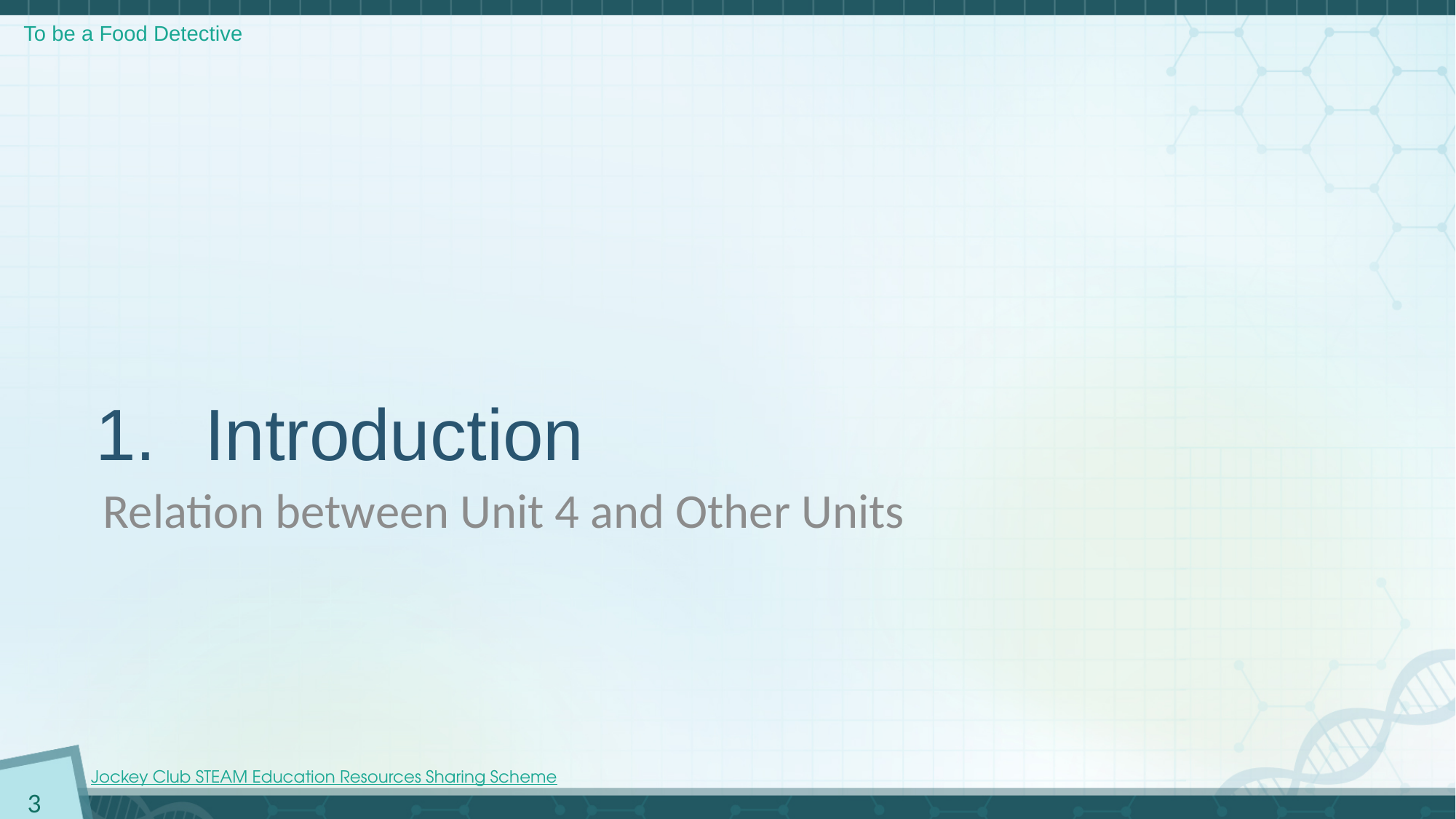

Introduction
Relation between Unit 4 and Other Units
3